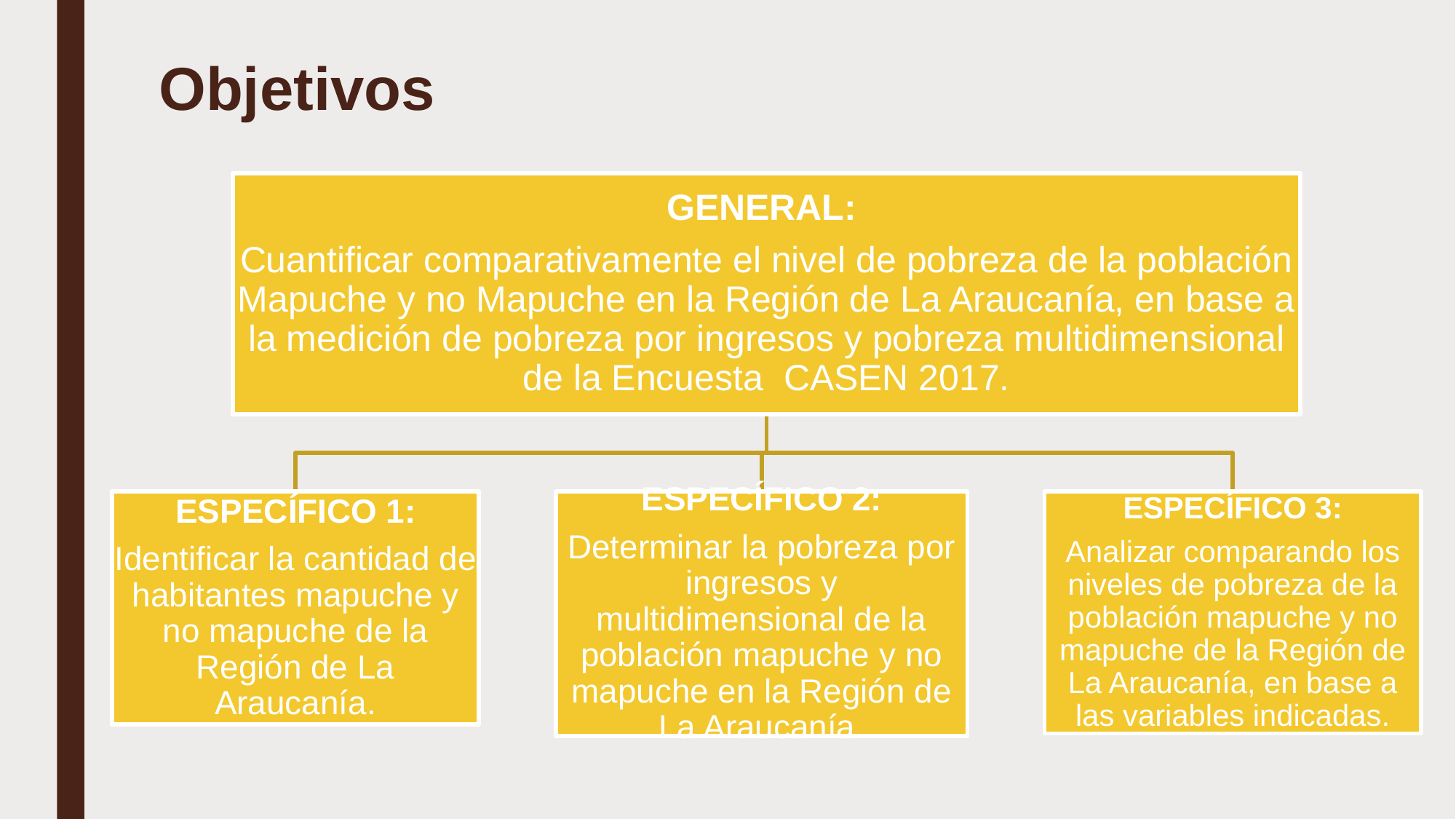

# Objetivos
GENERAL:
Cuantificar comparativamente el nivel de pobreza de la población Mapuche y no Mapuche en la Región de La Araucanía, en base a la medición de pobreza por ingresos y pobreza multidimensional de la Encuesta  CASEN 2017.
ESPECÍFICO 1:
Identificar la cantidad de habitantes mapuche y no mapuche de la Región de La Araucanía.
ESPECÍFICO 2:
Determinar la pobreza por ingresos y multidimensional de la población mapuche y no mapuche en la Región de La Araucanía.
ESPECÍFICO 3:
Analizar comparando los niveles de pobreza de la población mapuche y no mapuche de la Región de La Araucanía, en base a las variables indicadas.